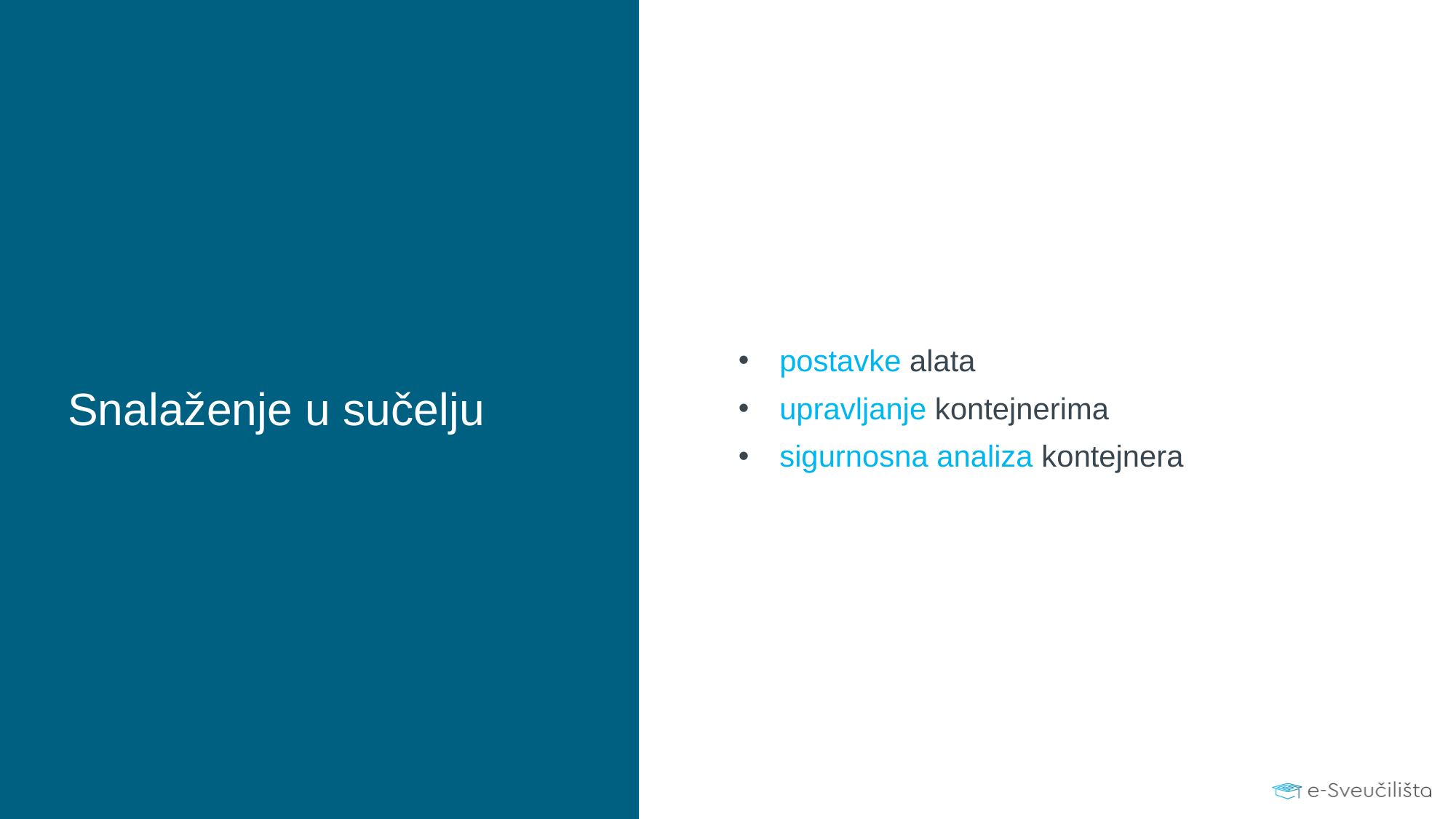

postavke alata
upravljanje kontejnerima
sigurnosna analiza kontejnera
# Snalaženje u sučelju